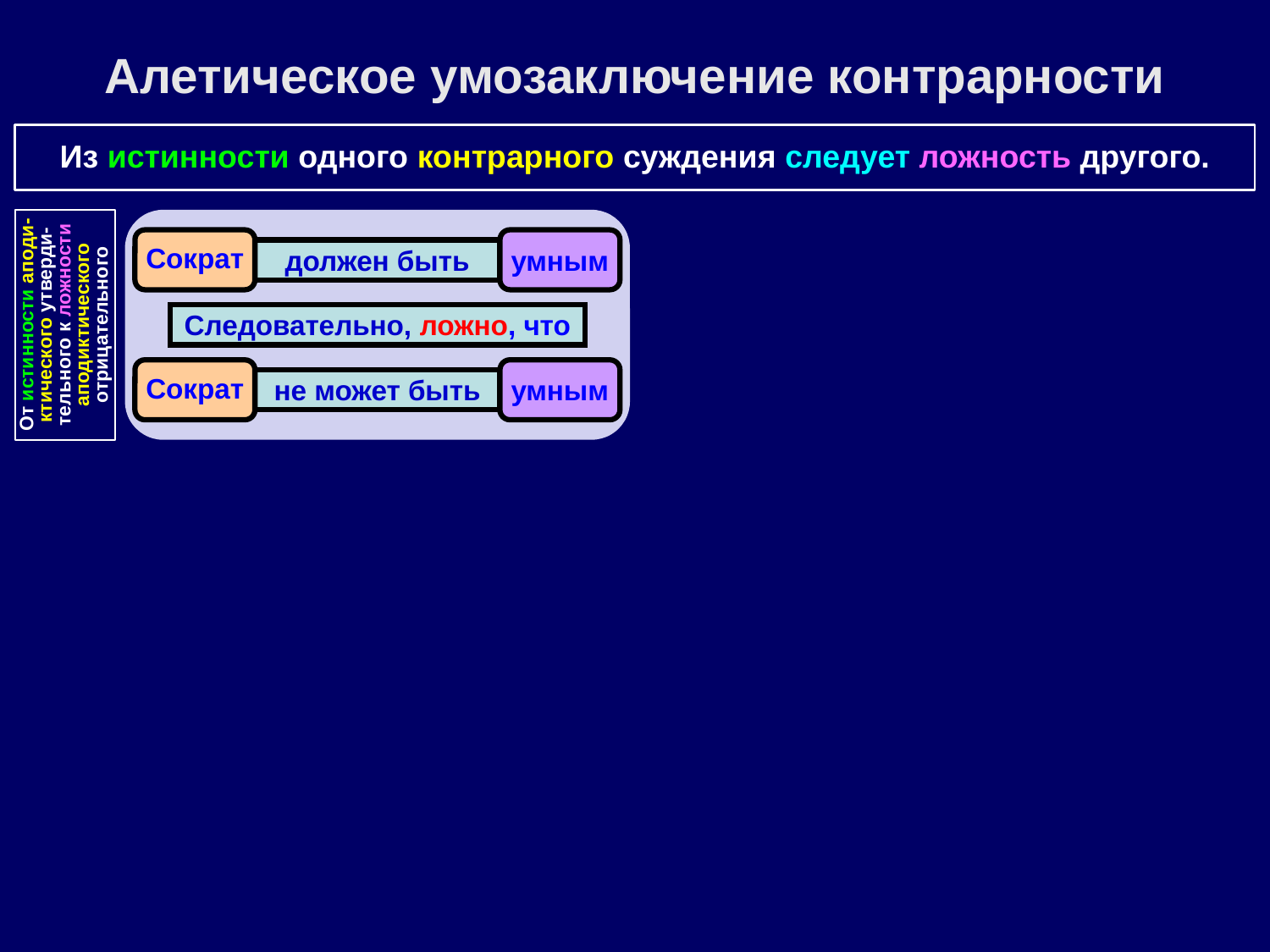

Алетическое умозаключение контрарности
Из истинности одного контрарного суждения следует ложность другого.

Сократ
умным
должен быть
От истинности аподи-ктического утверди-тельного к ложности аподиктического отрицательного
Следовательно, ложно, что
Сократ
умным
не может быть